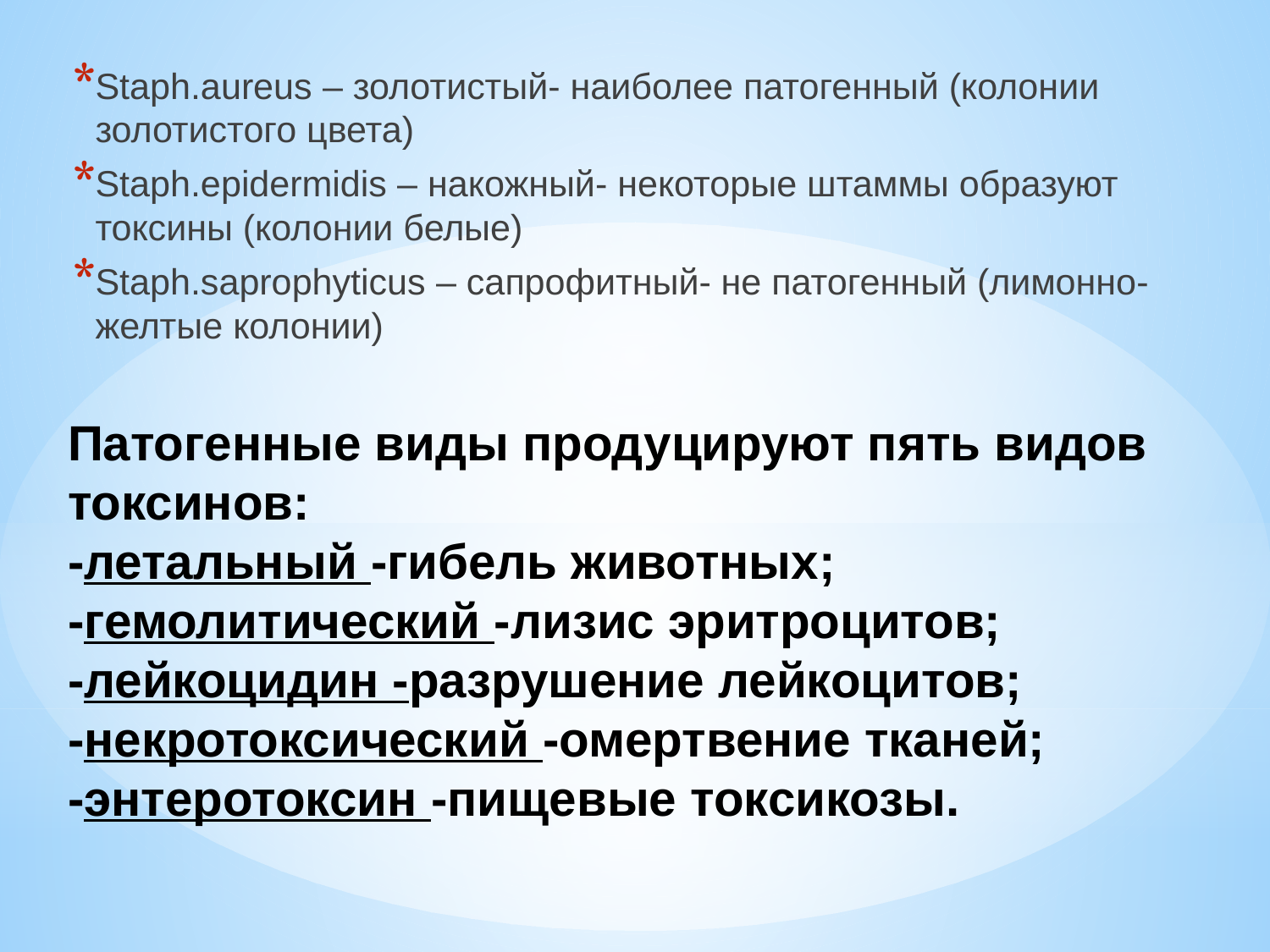

Staph.aureus – золотистый- наиболее патогенный (колонии золотистого цвета)
Staph.epidermidis – накожный- некоторые штаммы образуют токсины (колонии белые)
Staph.saprophyticus – сапрофитный- не патогенный (лимонно-желтые колонии)
# Патогенные виды продуцируют пять видов токсинов: -летальный -гибель животных; -гемолитический -лизис эритроцитов; -лейкоцидин -разрушение лейкоцитов; -некротоксический -омертвение тканей; -энтеротоксин -пищевые токсикозы.